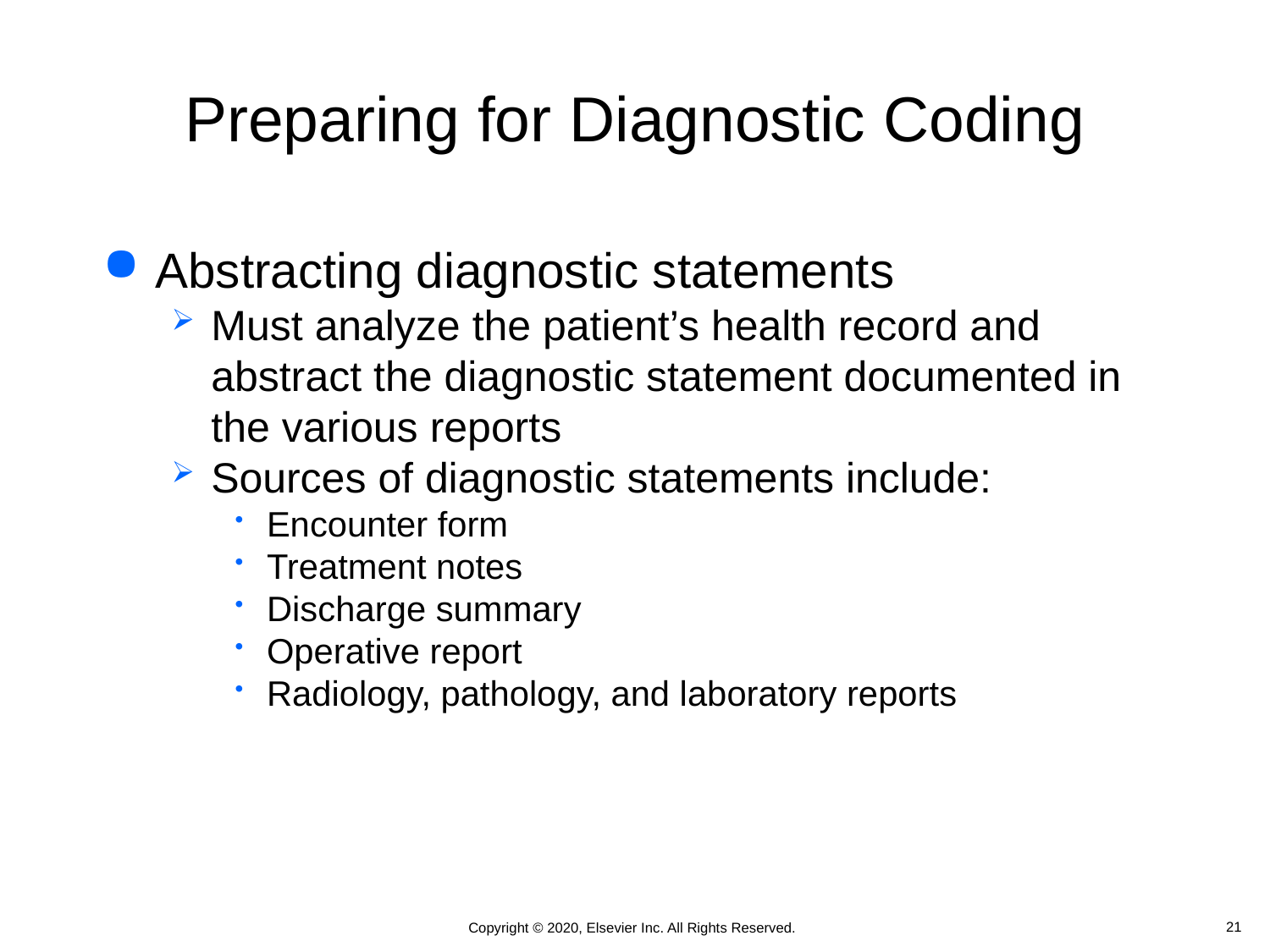

# Preparing for Diagnostic Coding
Abstracting diagnostic statements
Must analyze the patient’s health record and abstract the diagnostic statement documented in the various reports
Sources of diagnostic statements include:
Encounter form
Treatment notes
Discharge summary
Operative report
Radiology, pathology, and laboratory reports

 21